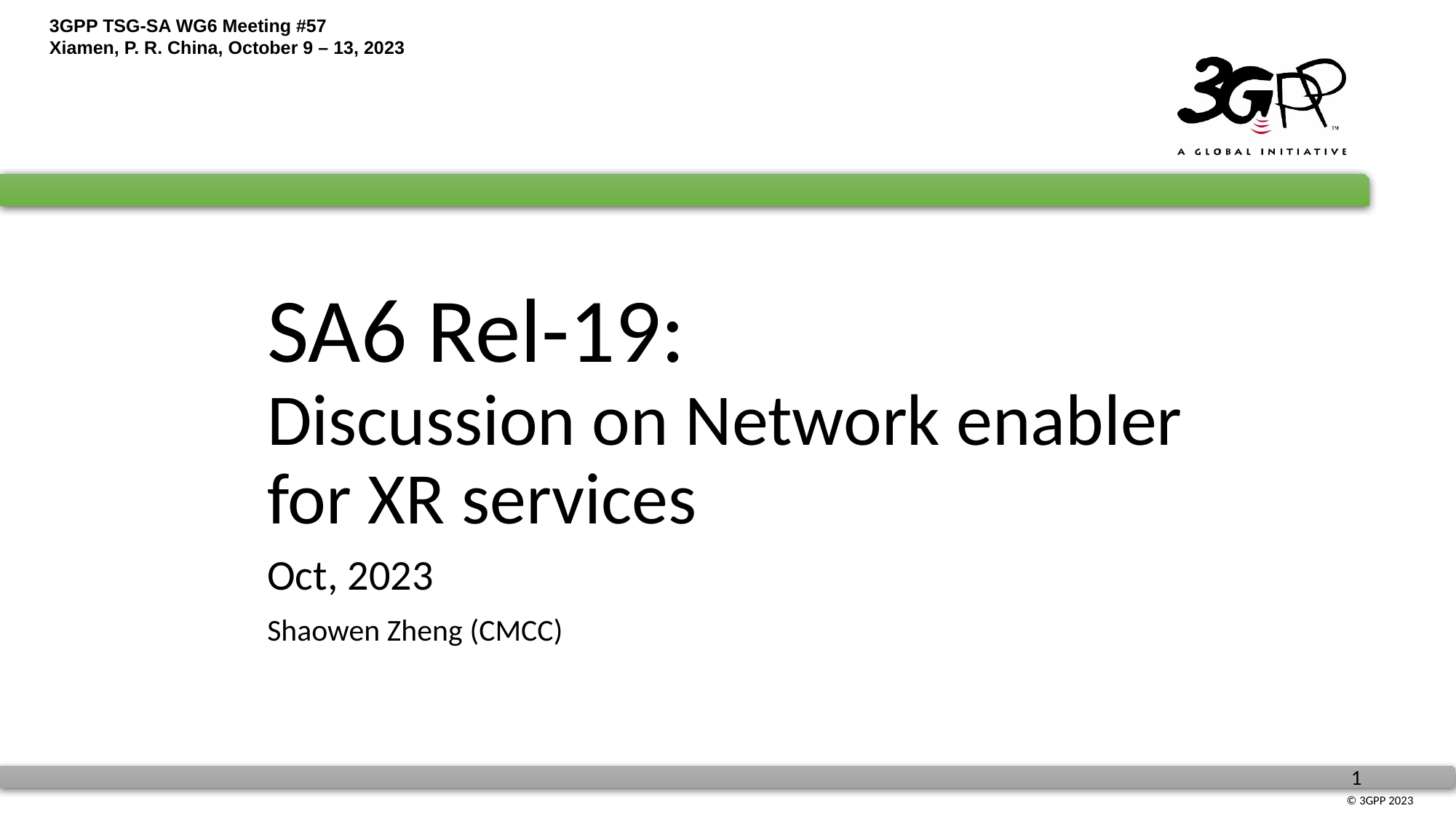

# SA6 Rel-19: Discussion on Network enabler for XR services
Oct, 2023
Shaowen Zheng (CMCC)